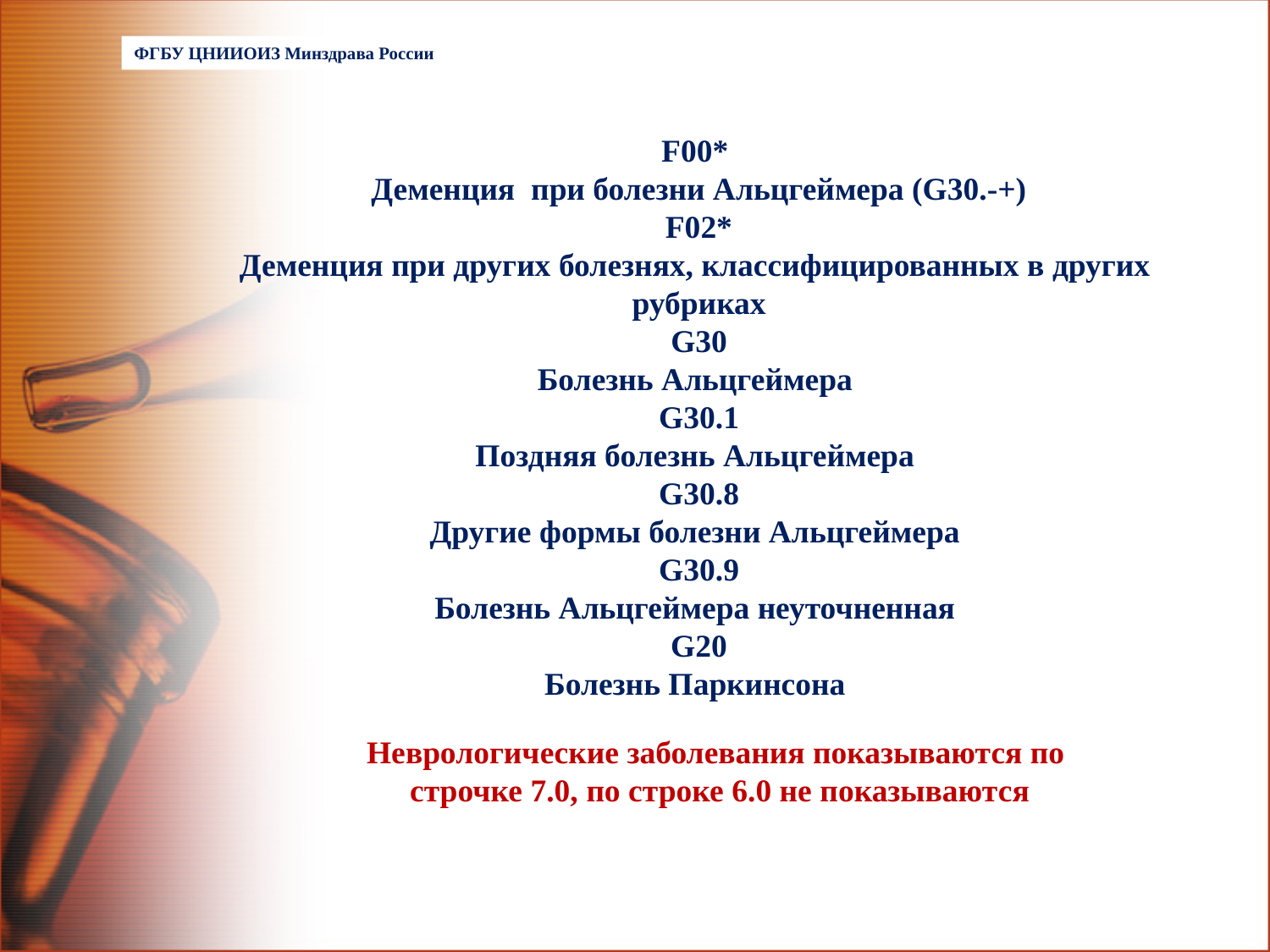

ФГБУ ЦНИИОИЗ Минздрава России

F00*
 Деменция  при болезни Альцгеймера (G30.-+)
 F02*
Деменция при других болезнях, классифицированных в других
 рубриках
 G30
Болезнь Альцгеймера
 G30.1
Поздняя болезнь Альцгеймера
 G30.8
Другие формы болезни Альцгеймера
 G30.9
Болезнь Альцгеймера неуточненная
 G20
Болезнь Паркинсона
Неврологические заболевания показываются по
строчке 7.0, по строке 6.0 не показываются